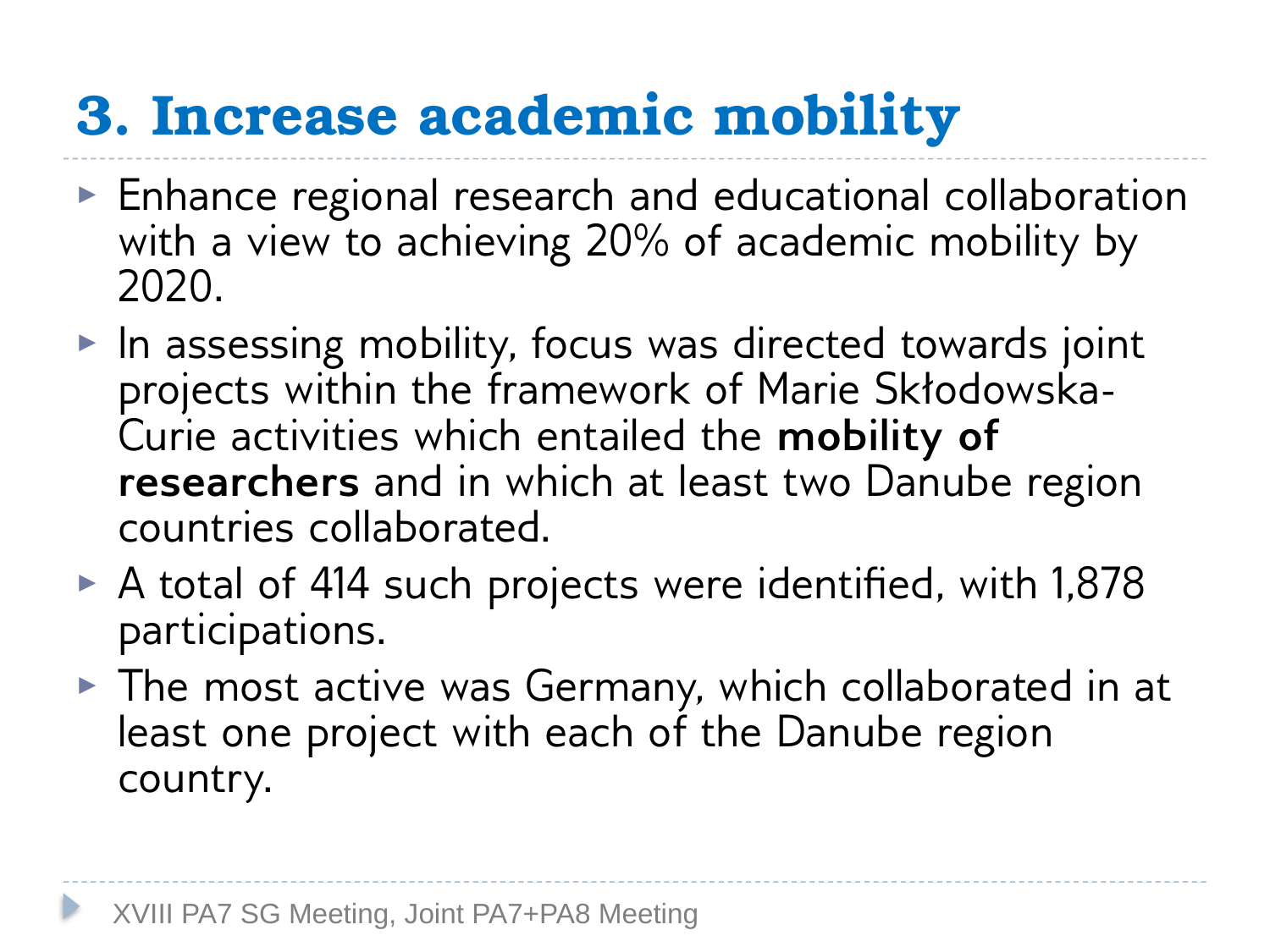

3. Increase academic mobility
Enhance regional research and educational collaboration with a view to achieving 20% of academic mobility by 2020.
In assessing mobility, focus was directed towards joint projects within the framework of Marie Skłodowska-Curie activities which entailed the mobility of researchers and in which at least two Danube region countries collaborated.
A total of 414 such projects were identified, with 1,878 participations.
The most active was Germany, which collaborated in at least one project with each of the Danube region country.
XVIII PA7 SG Meeting, Joint PA7+PA8 Meeting